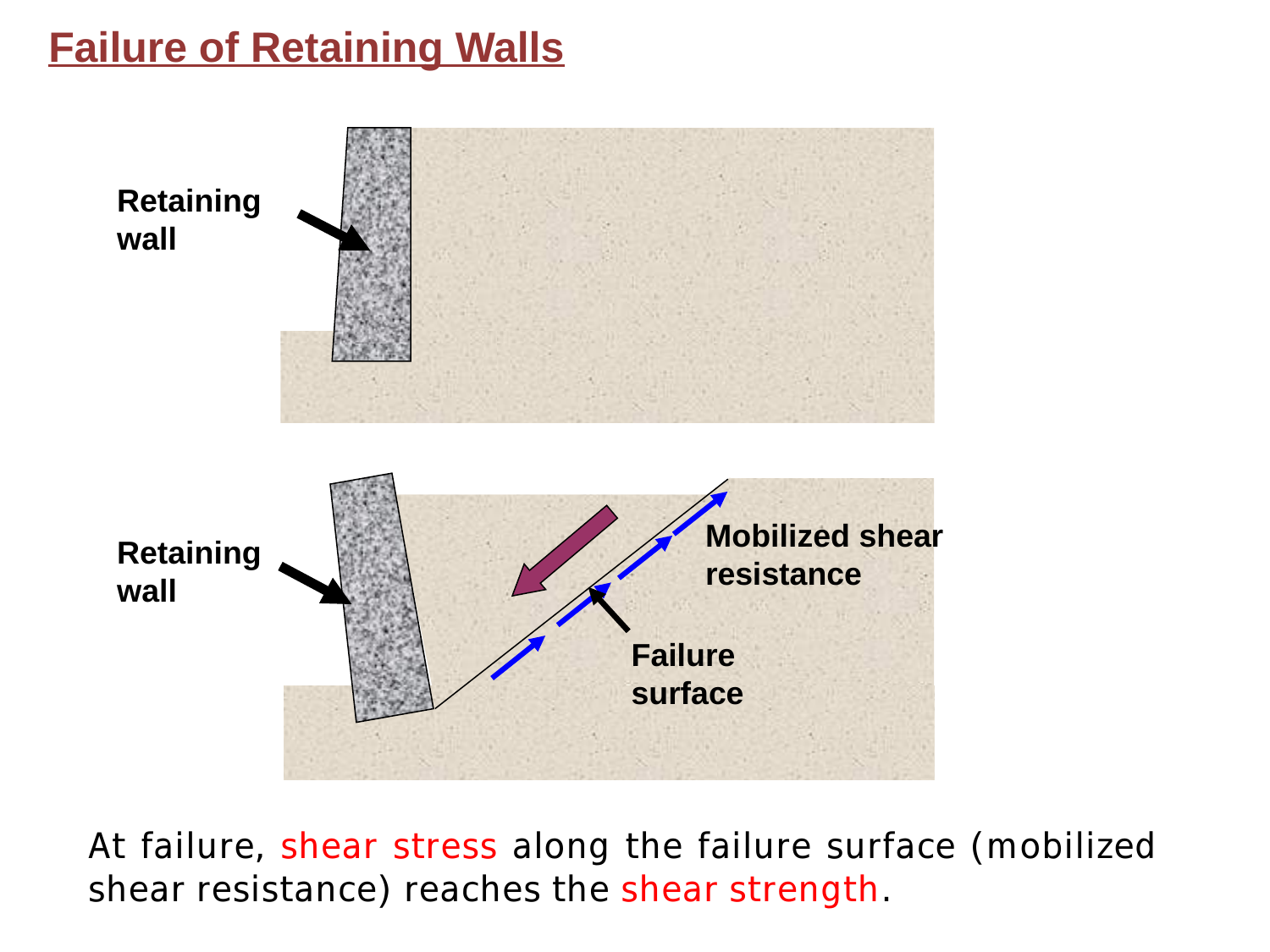

Failure of Retaining Walls

Retaining wall

Mobilized shear resistance

Failure surface

Retaining wall

At failure, shear stress along the failure surface (mobilized shear resistance) reaches the shear strength.